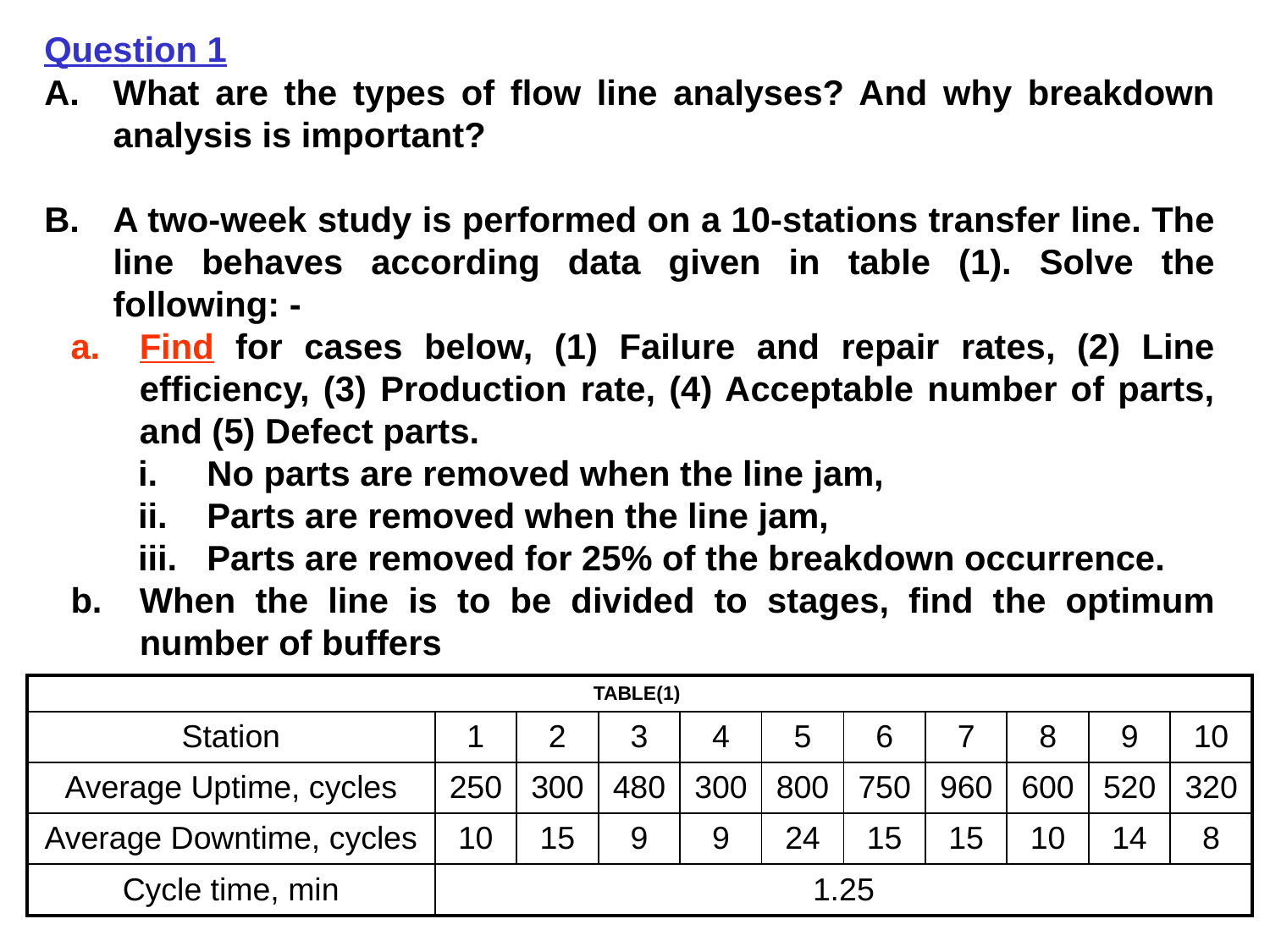

Question 1
What are the types of flow line analyses? And why breakdown analysis is important?

A two-week study is performed on a 10-stations transfer line. The line behaves according data given in table (1). Solve the following: -
Find for cases below, (1) Failure and repair rates, (2) Line efficiency, (3) Production rate, (4) Acceptable number of parts, and (5) Defect parts.
No parts are removed when the line jam,
Parts are removed when the line jam,
Parts are removed for 25% of the breakdown occurrence.
When the line is to be divided to stages, find the optimum number of buffers
| (1)TABLE |  |  |  |  |  |  |  |  |  |  |
| --- | --- | --- | --- | --- | --- | --- | --- | --- | --- | --- |
| Station | 1 | 2 | 3 | 4 | 5 | 6 | 7 | 8 | 9 | 10 |
| Average Uptime, cycles | 250 | 300 | 480 | 300 | 800 | 750 | 960 | 600 | 520 | 320 |
| Average Downtime, cycles | 10 | 15 | 9 | 9 | 24 | 15 | 15 | 10 | 14 | 8 |
| Cycle time, min | 1.25 |  |  |  |  |  |  |  |  |  |